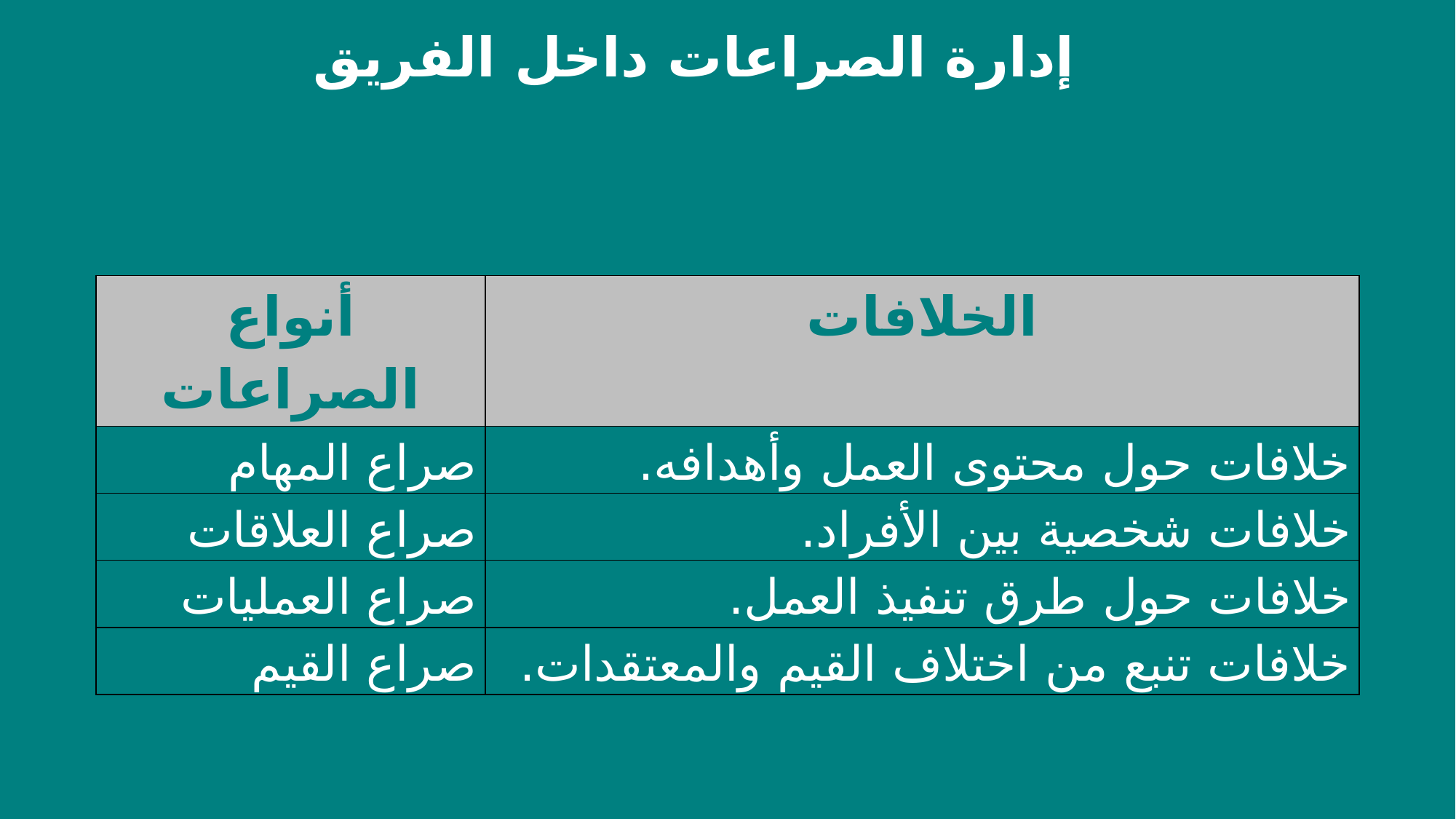

إدارة الصراعات داخل الفريق
| أنواع الصراعات | الخلافات |
| --- | --- |
| صراع المهام | خلافات حول محتوى العمل وأهدافه. |
| صراع العلاقات | خلافات شخصية بين الأفراد. |
| صراع العمليات | خلافات حول طرق تنفيذ العمل. |
| صراع القيم | خلافات تنبع من اختلاف القيم والمعتقدات. |